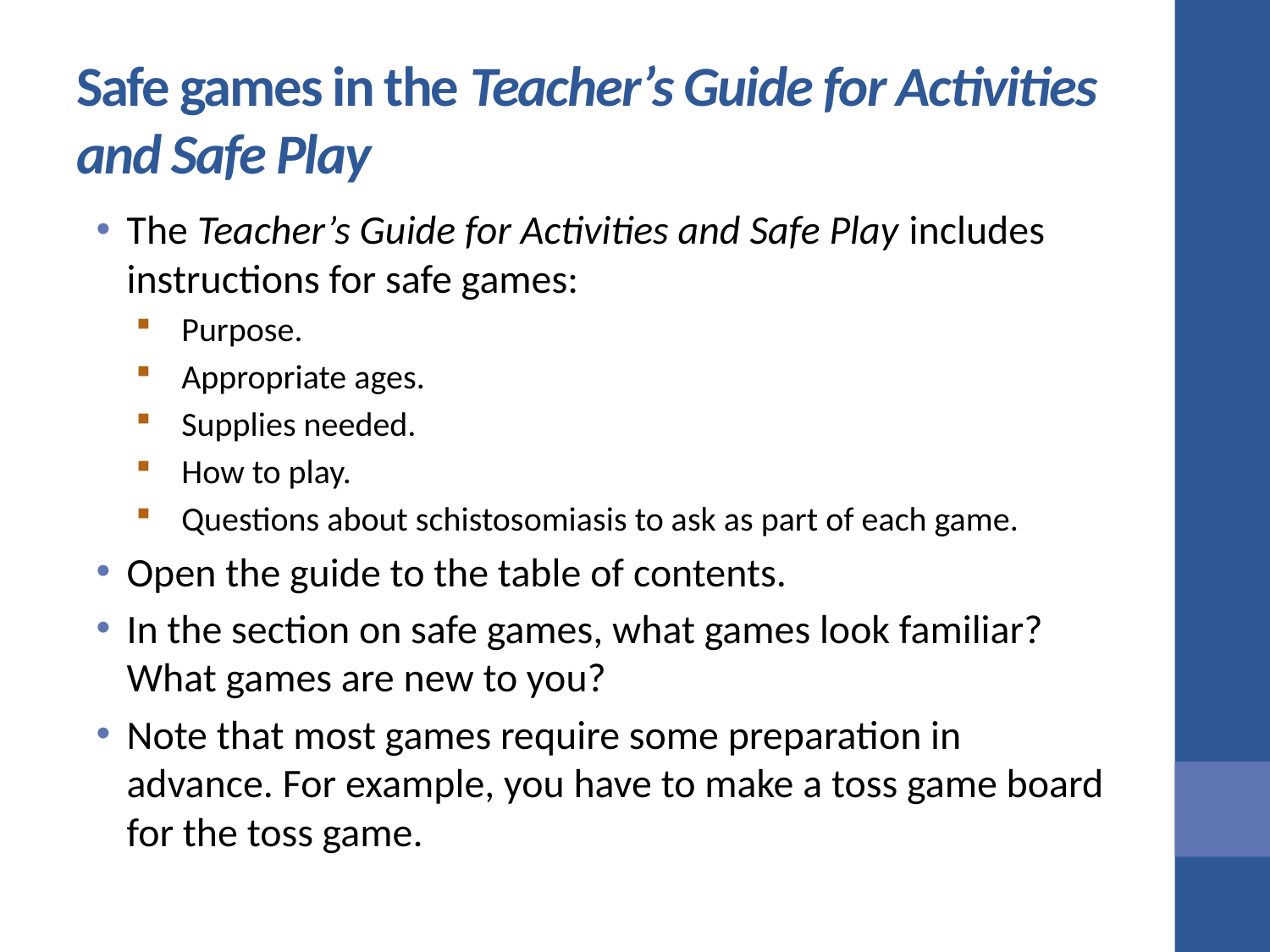

# Safe games in the Teacher’s Guide for Activities and Safe Play
The Teacher’s Guide for Activities and Safe Play includes instructions for safe games:
Purpose.
Appropriate ages.
Supplies needed.
How to play.
Questions about schistosomiasis to ask as part of each game.
Open the guide to the table of contents.
In the section on safe games, what games look familiar? What games are new to you?
Note that most games require some preparation in advance. For example, you have to make a toss game board for the toss game.